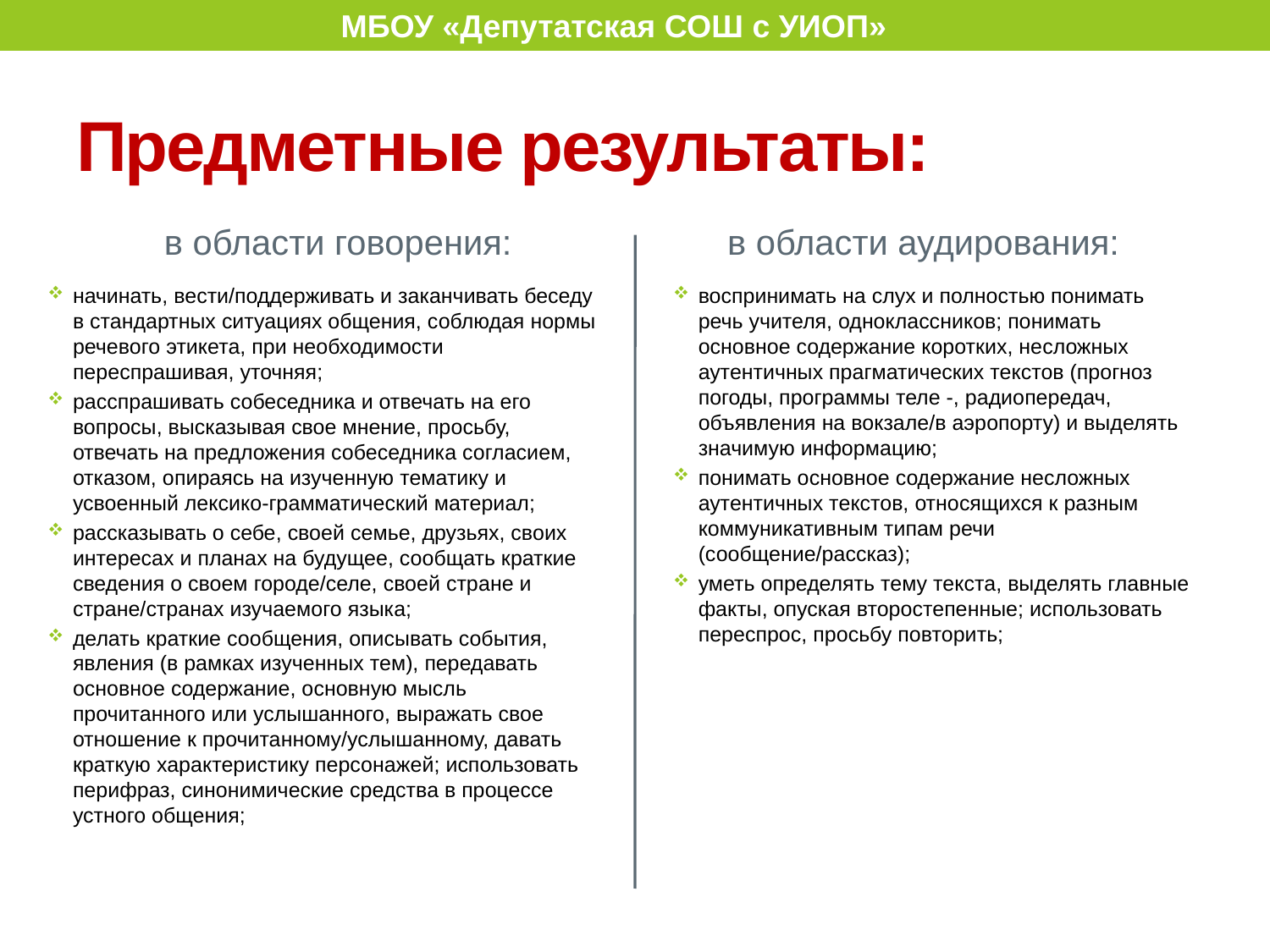

МБОУ «Депутатская СОШ с УИОП»
# Предметные результаты:
в области говорения:
в области аудирования:
начинать, вести/поддерживать и заканчивать беседу в стандартных ситуациях общения, соблюдая нормы речевого этикета, при необходимости переспрашивая, уточняя;
расспрашивать собеседника и отвечать на его вопросы, высказывая свое мнение, просьбу, отвечать на предложения собеседника согласием, отказом, опираясь на изученную тематику и усвоенный лексико-грамматический материал;
рассказывать о себе, своей семье, друзьях, своих интересах и планах на будущее, сообщать краткие сведения о своем городе/селе, своей стране и стране/странах изучаемого языка;
делать краткие сообщения, описывать события, явления (в рамках изученных тем), передавать основное содержание, основную мысль прочитанного или услышанного, выражать свое отношение к прочитанному/услышанному, давать краткую характеристику персонажей; использовать перифраз, синонимические средства в процессе устного общения;
воспринимать на слух и полностью понимать речь учителя, одноклассников; понимать основное содержание коротких, несложных аутентичных прагматических текстов (прогноз погоды, программы теле -, радиопередач, объявления на вокзале/в аэропорту) и выделять значимую информацию;
понимать основное содержание несложных аутентичных текстов, относящихся к разным коммуникативным типам речи (сообщение/рассказ);
уметь определять тему текста, выделять главные факты, опуская второстепенные; использовать переспрос, просьбу повторить;